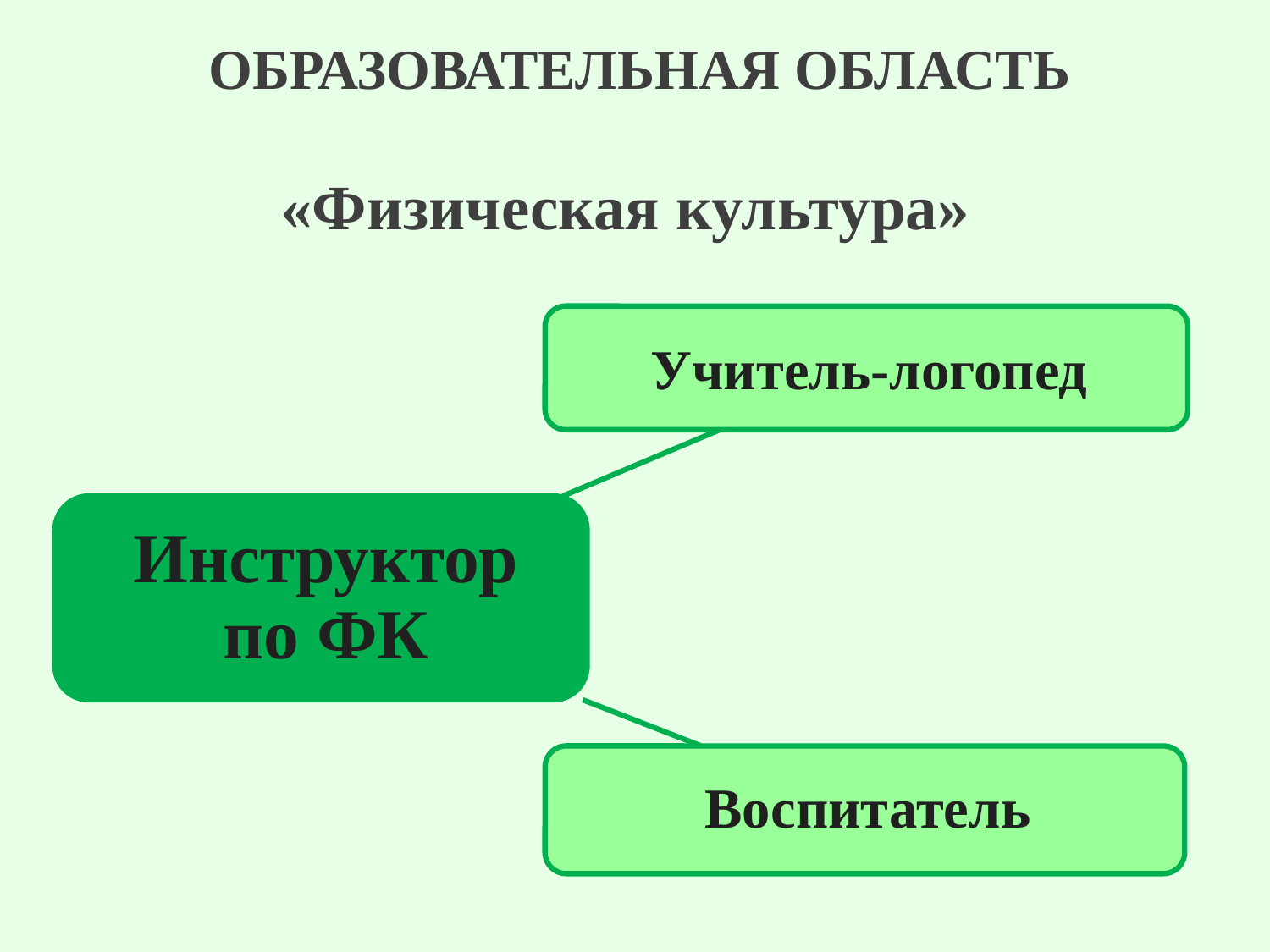

# Образовательная область
«Физическая культура»

Инструктор по ФК

Учитель-логопед

Воспитатель